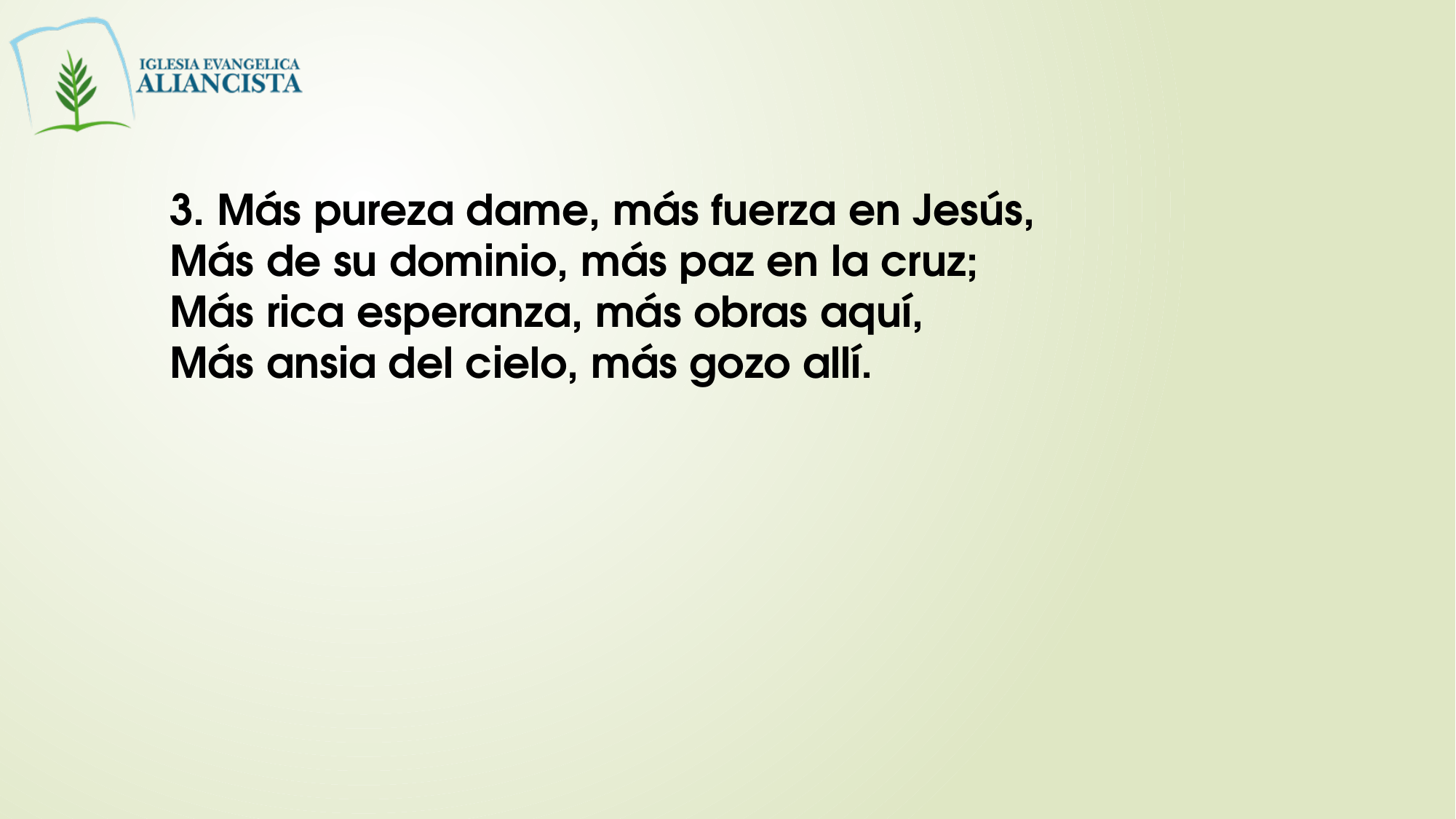

3. Más pureza dame, más fuerza en Jesús,
Más de su dominio, más paz en la cruz;
Más rica esperanza, más obras aquí,
Más ansia del cielo, más gozo allí.